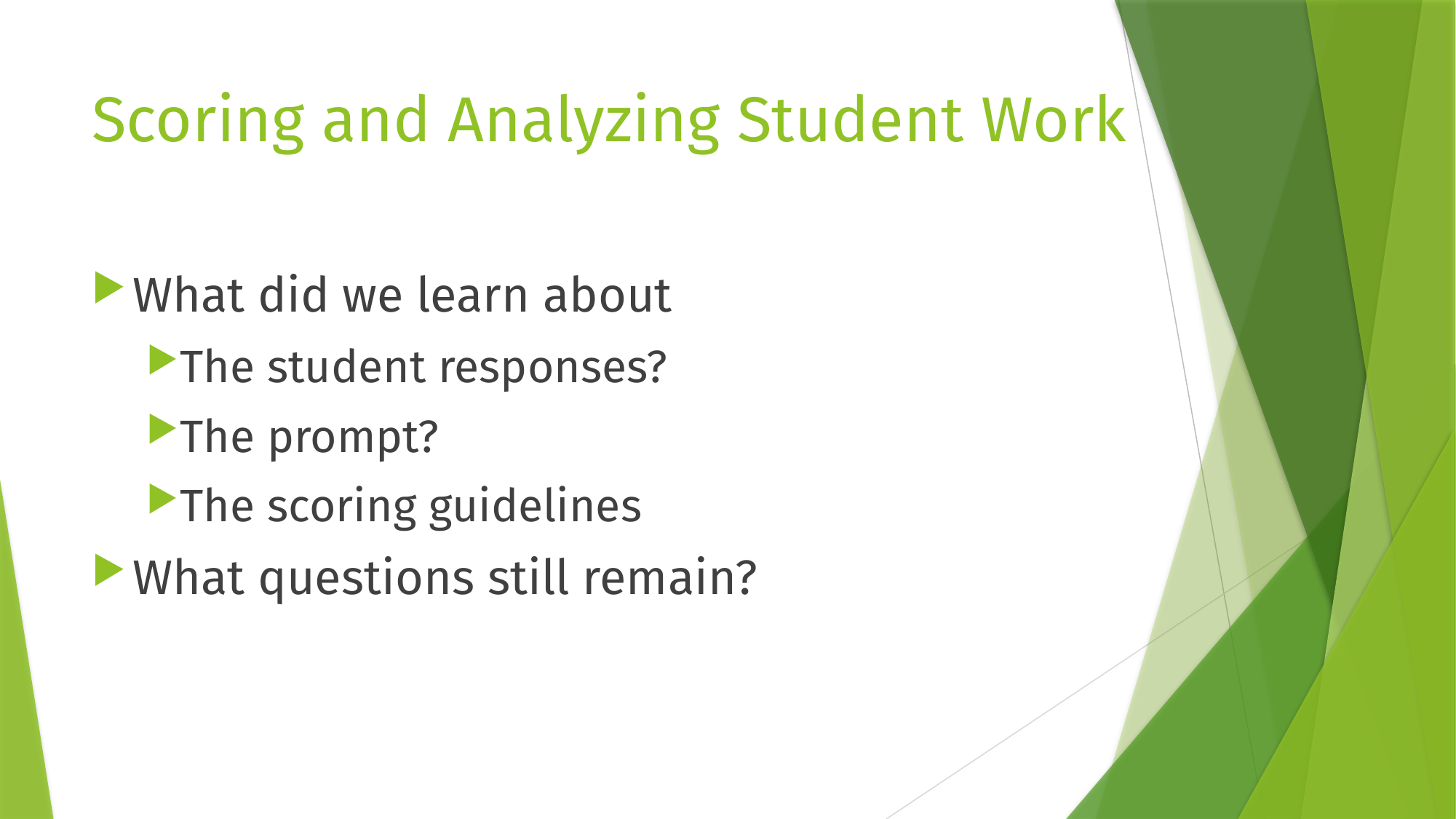

# Scoring and Analyzing Student Work
What did we learn about
The student responses?
The prompt?
The scoring guidelines
What questions still remain?